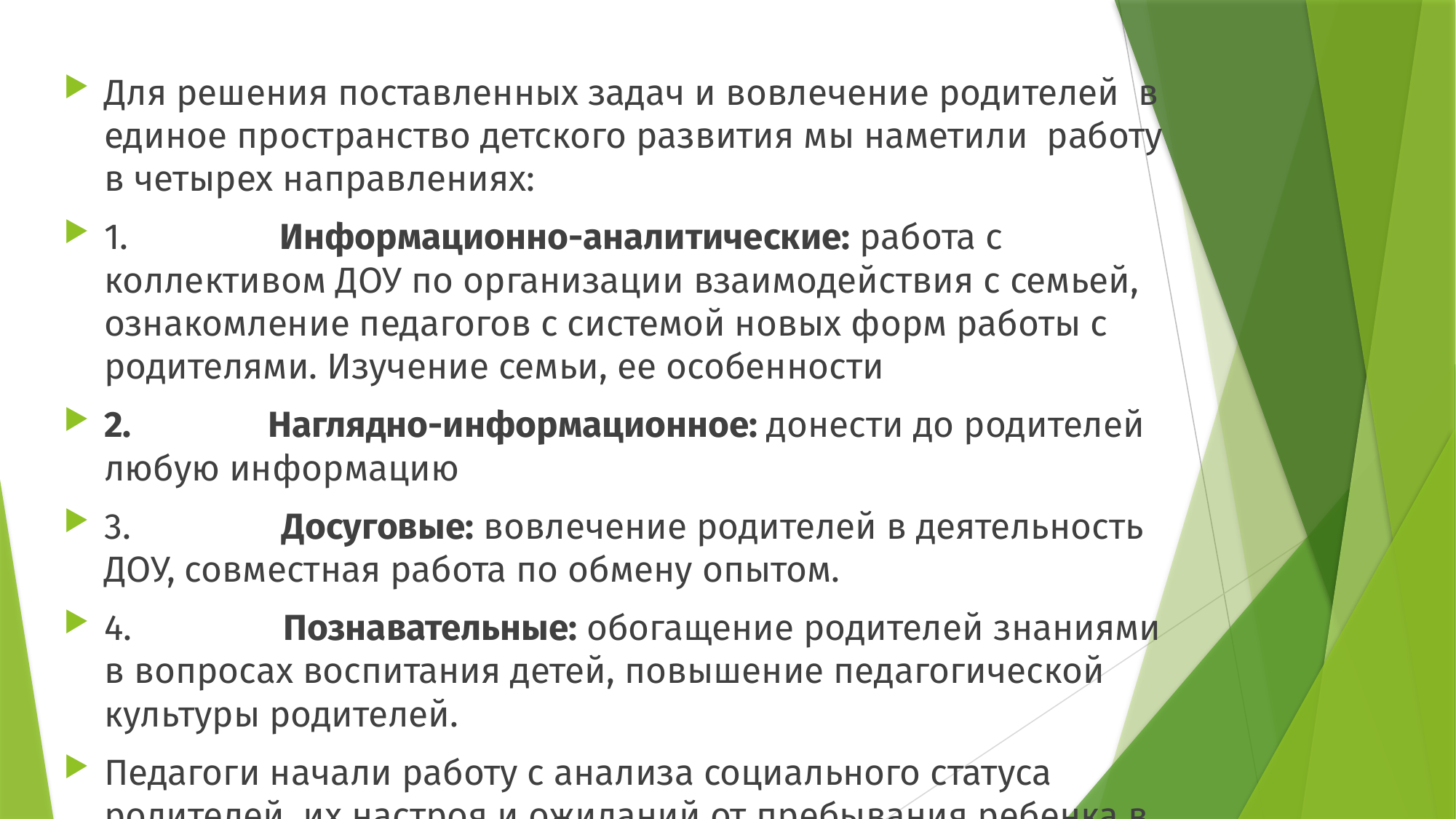

Для решения поставленных задач и вовлечение родителей  в единое пространство детского развития мы наметили  работу в четырех направлениях:
1.                Информационно-аналитические: работа с коллективом ДОУ по организации взаимодействия с семьей, ознакомление педагогов с системой новых форм работы с родителями. Изучение семьи, ее особенности
2.                Наглядно-информационное: донести до родителей любую информацию
3.                Досуговые: вовлечение родителей в деятельность ДОУ, совместная работа по обмену опытом.
4.                Познавательные: обогащение родителей знаниями в вопросах воспитания детей, повышение педагогической культуры родителей.
Педагоги начали работу с анализа социального статуса родителей, их настроя и ожиданий от пребывания ребенка в детском саду.